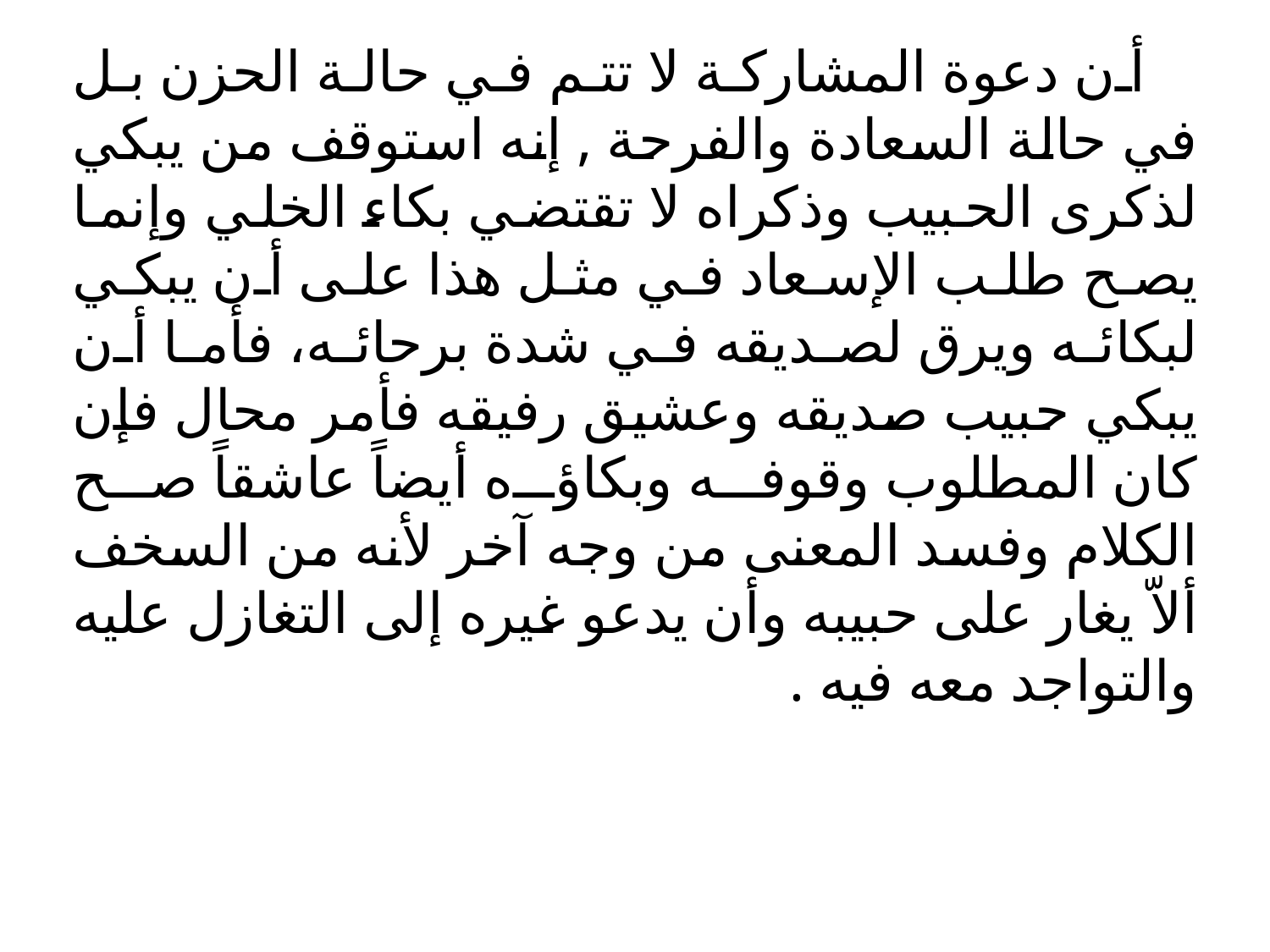

أن دعوة المشاركة لا تتم في حالة الحزن بل في حالة السعادة والفرحة , إنه استوقف من يبكي لذكرى الحبيب وذكراه لا تقتضي بكاء الخلي وإنما يصح طلب الإسعاد في مثل هذا على أن يبكي لبكائه ويرق لصديقه في شدة برحائه، فأما أن يبكي حبيب صديقه وعشيق رفيقه فأمر محال فإن كان المطلوب وقوفه وبكاؤه أيضاً عاشقاً صح الكلام وفسد المعنى من وجه آخر لأنه من السخف ألاّ يغار على حبيبه وأن يدعو غيره إلى التغازل عليه والتواجد معه فيه .